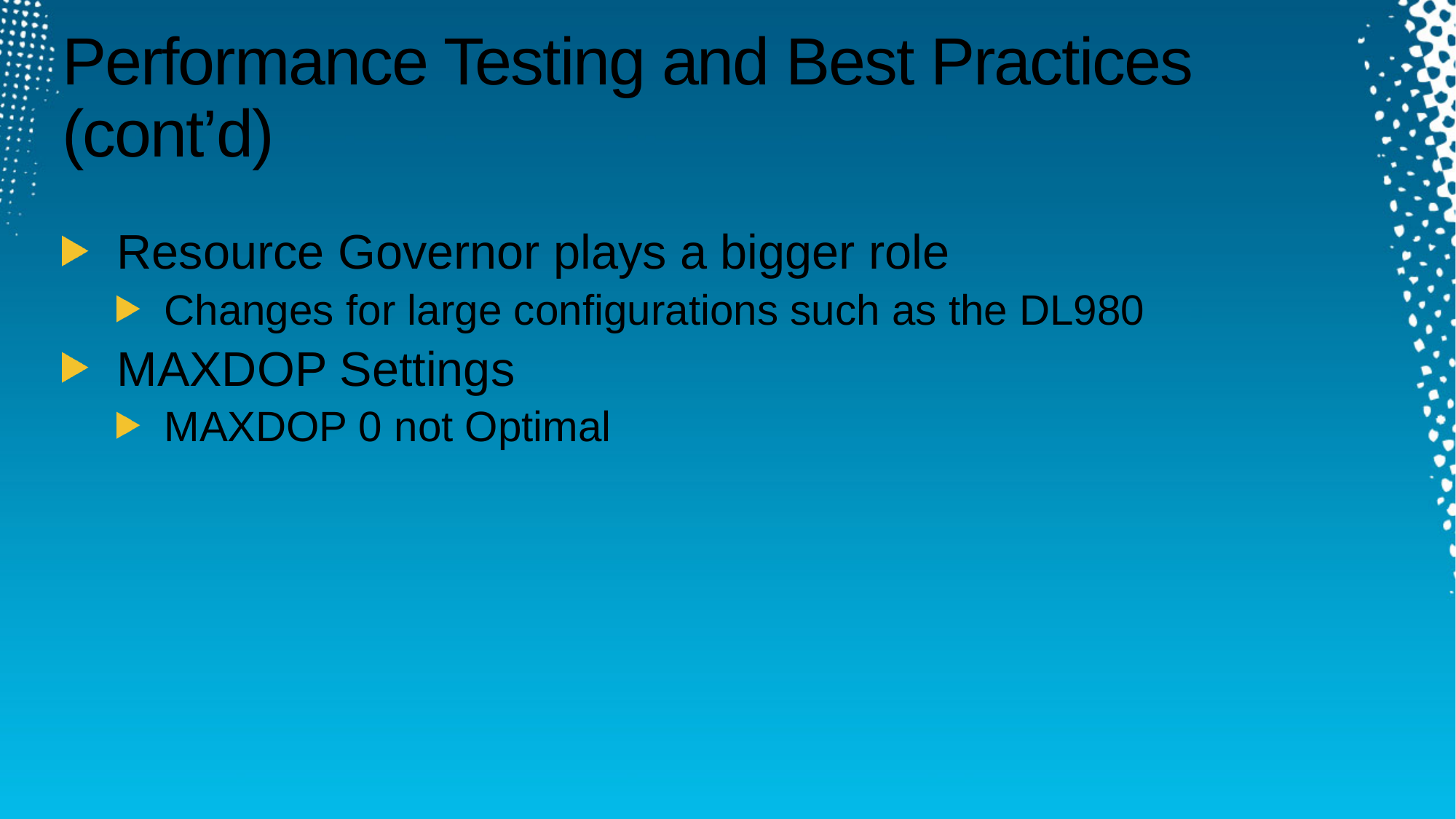

# Performance Testing and Best Practices (cont’d)
Resource Governor plays a bigger role
Changes for large configurations such as the DL980
MAXDOP Settings
MAXDOP 0 not Optimal